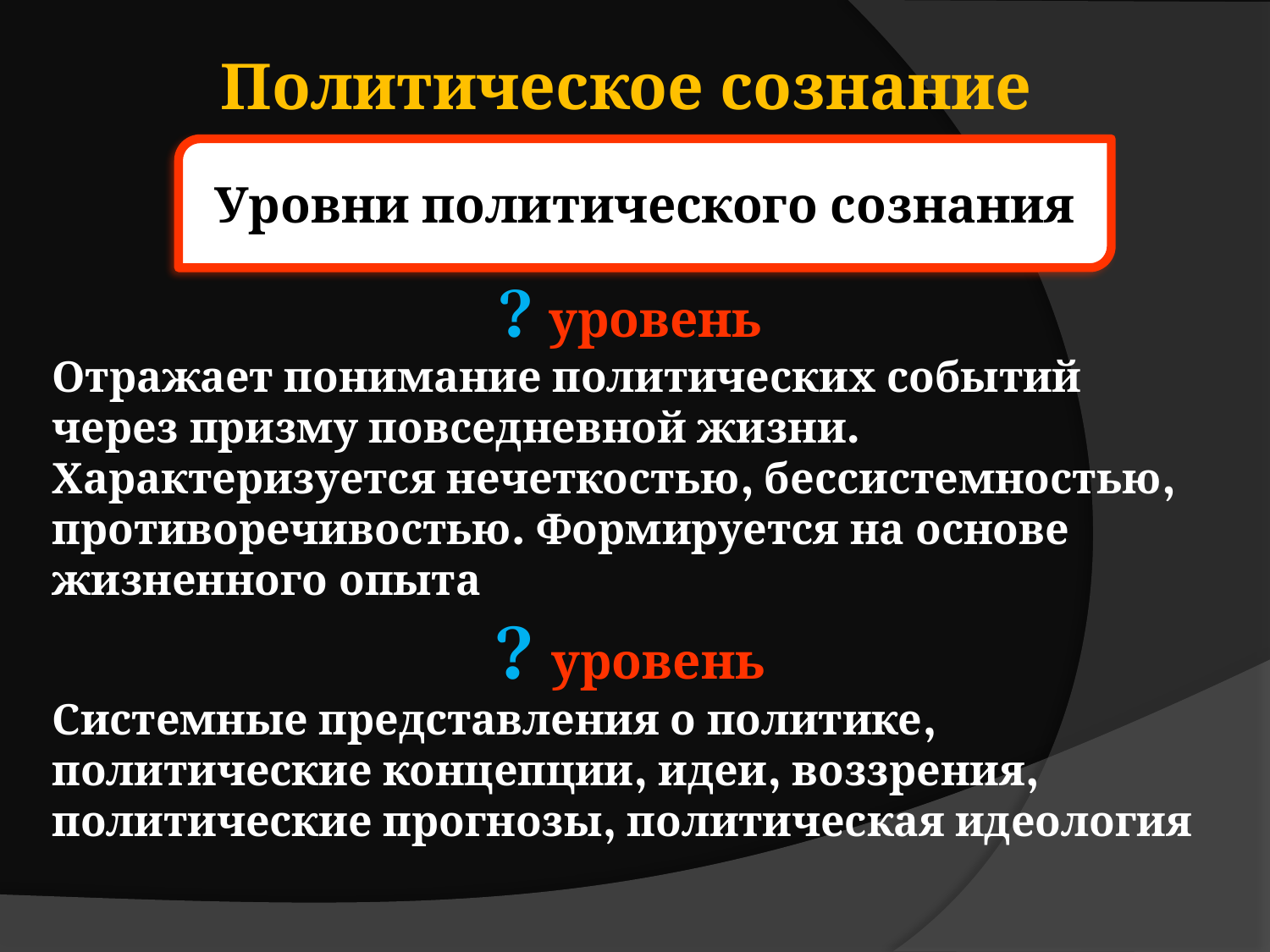

Политическое сознание
Уровни политического сознания
? уровень
Отражает понимание политических событий через призму повседневной жизни. Характеризуется нечеткостью, бессистемностью, противоречивостью. Формируется на основе жизненного опыта

? уровень
Системные представления о политике, политические концепции, идеи, воззрения, политические прогнозы, политическая идеология